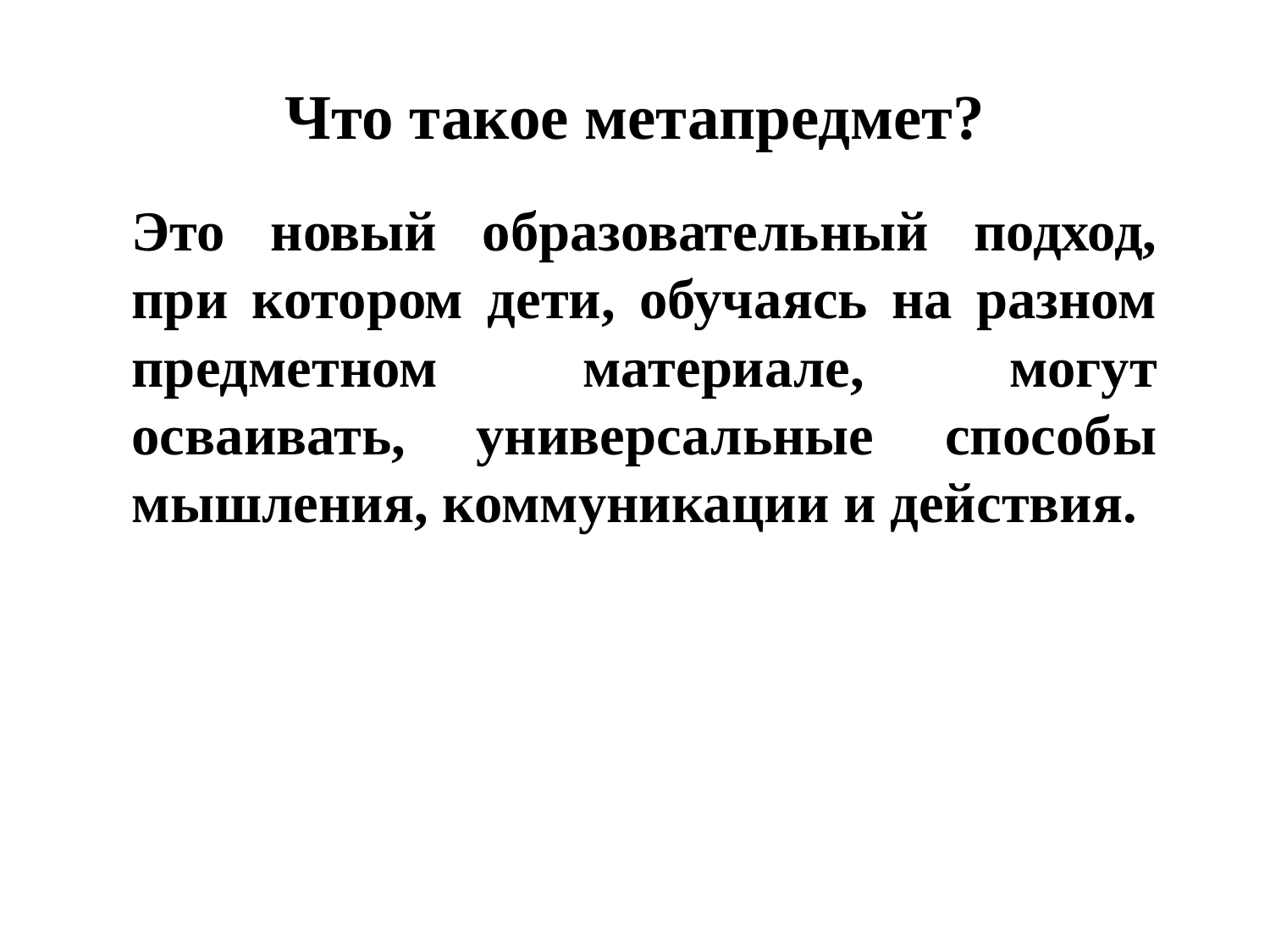

# Что такое метапредмет?
Это новый образовательный подход, при котором дети, обучаясь на разном предметном материале, могут осваивать, универсальные способы мышления, коммуникации и действия.